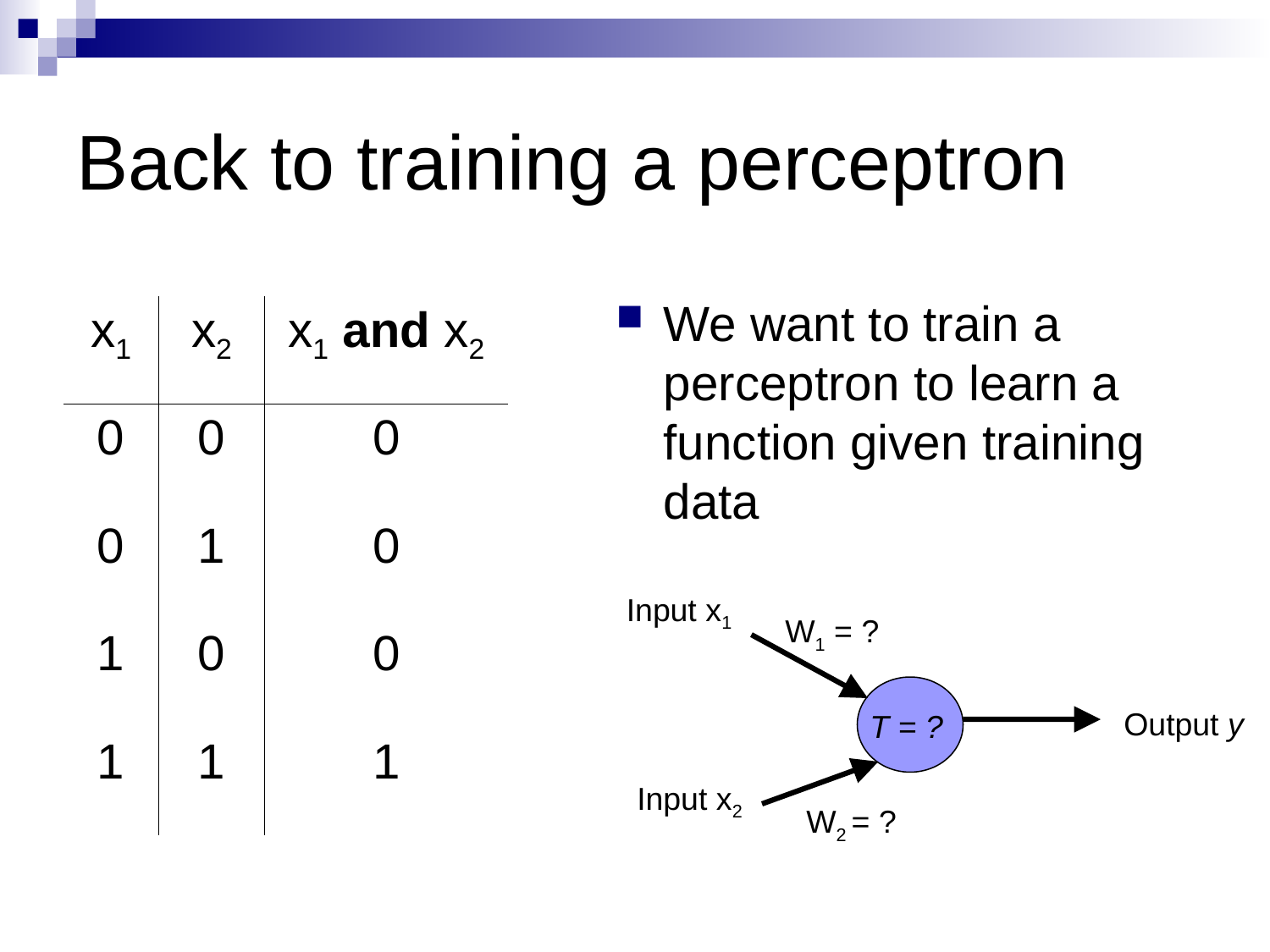

# Back to training a perceptron
We want to train a perceptron to learn a function given training data

| x1 | x2 | x1 and x2 |
| --- | --- | --- |
| 0 | 0 | 0 |
| 0 | 1 | 0 |
| 1 | 0 | 0 |
| 1 | 1 | 1 |
Input x1
W1 = ?

Output y
T = ?

Input x2
W2 = ?